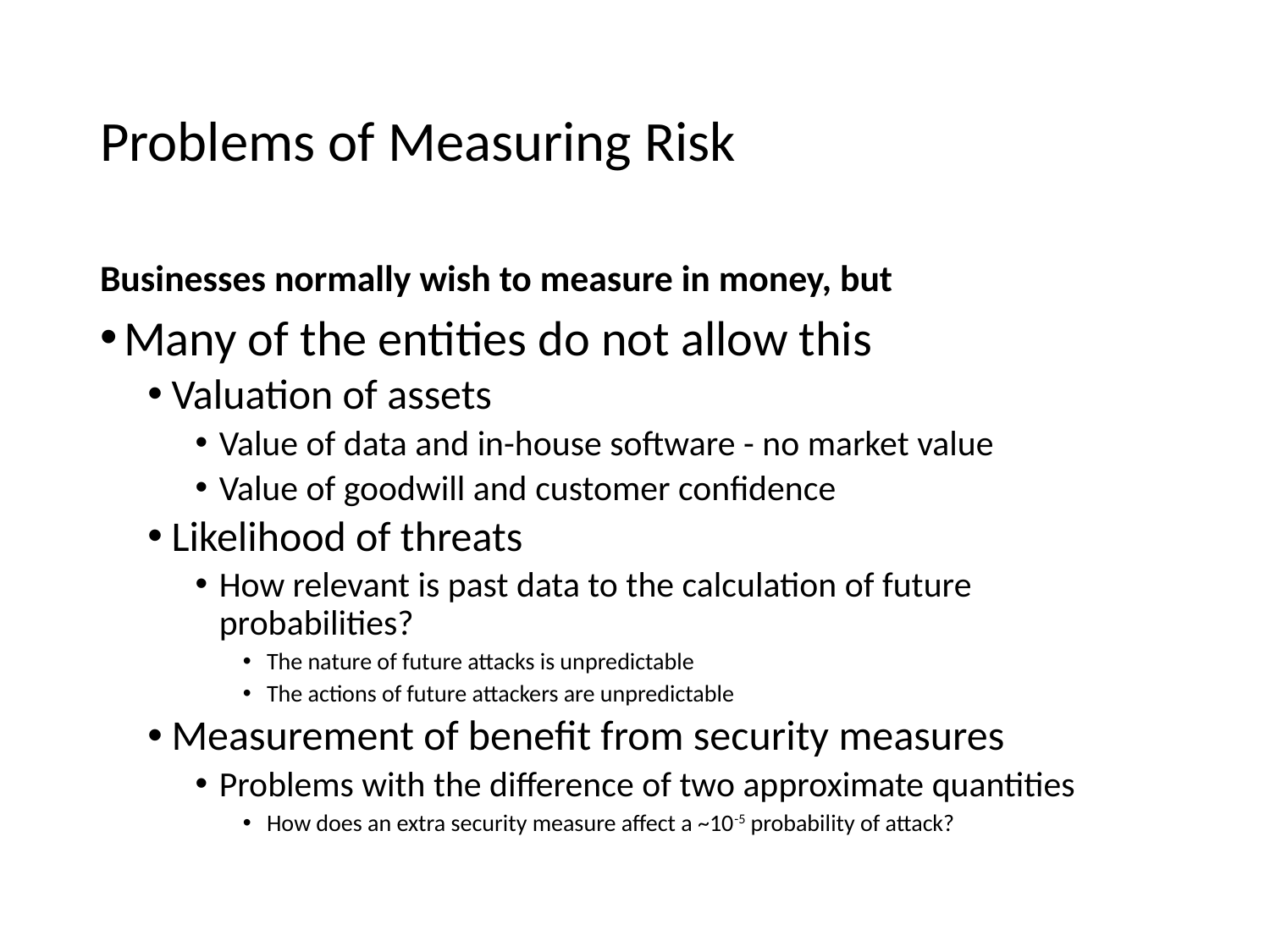

# Problems of Measuring Risk
Businesses normally wish to measure in money, but
Many of the entities do not allow this
Valuation of assets
Value of data and in-house software - no market value
Value of goodwill and customer confidence
Likelihood of threats
How relevant is past data to the calculation of future probabilities?
The nature of future attacks is unpredictable
The actions of future attackers are unpredictable
Measurement of benefit from security measures
Problems with the difference of two approximate quantities
How does an extra security measure affect a ~10-5 probability of attack?